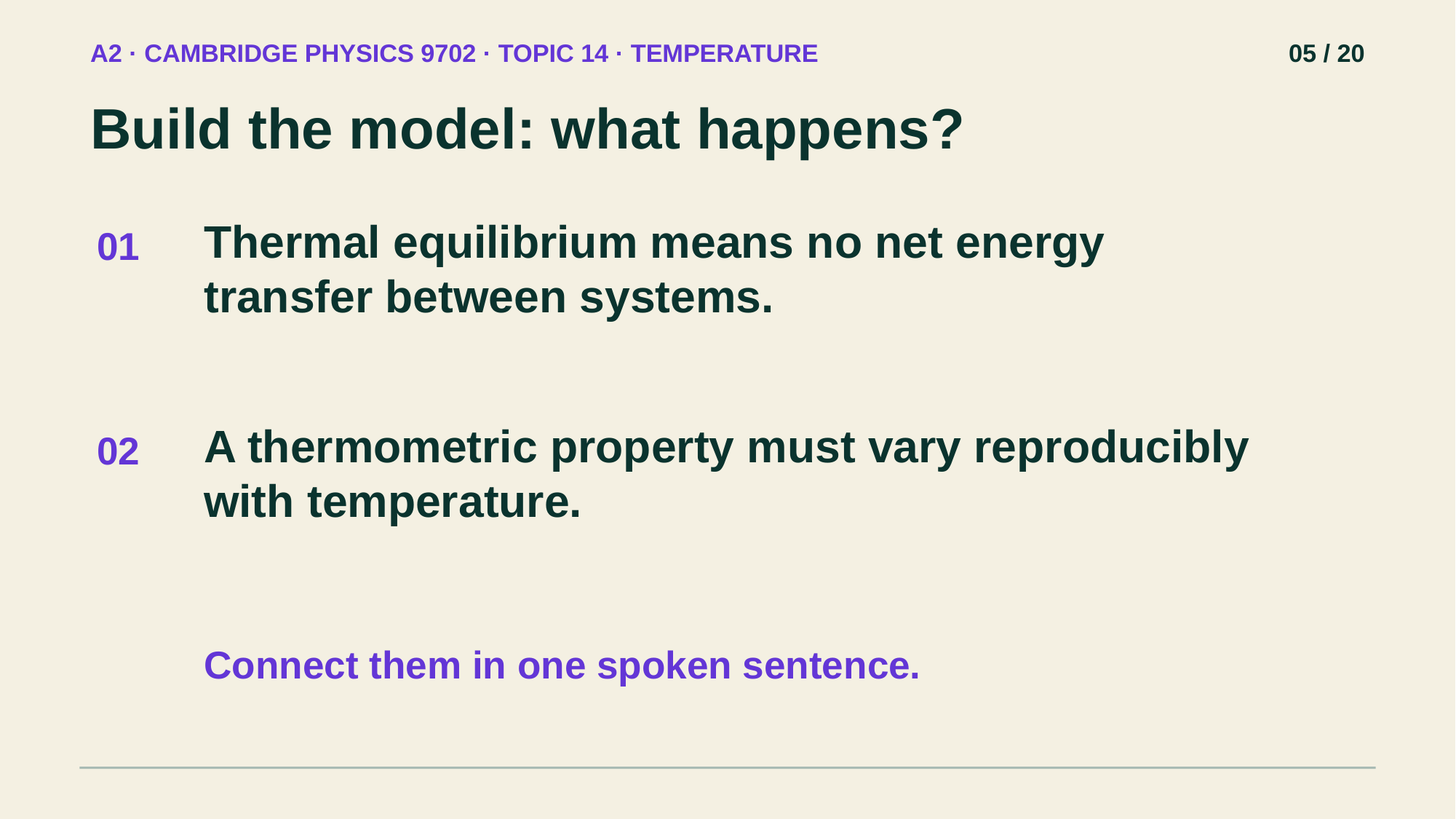

A2 · CAMBRIDGE PHYSICS 9702 · TOPIC 14 · TEMPERATURE
05 / 20
Build the model: what happens?
Thermal equilibrium means no net energy transfer between systems.
01
A thermometric property must vary reproducibly with temperature.
02
Connect them in one spoken sentence.